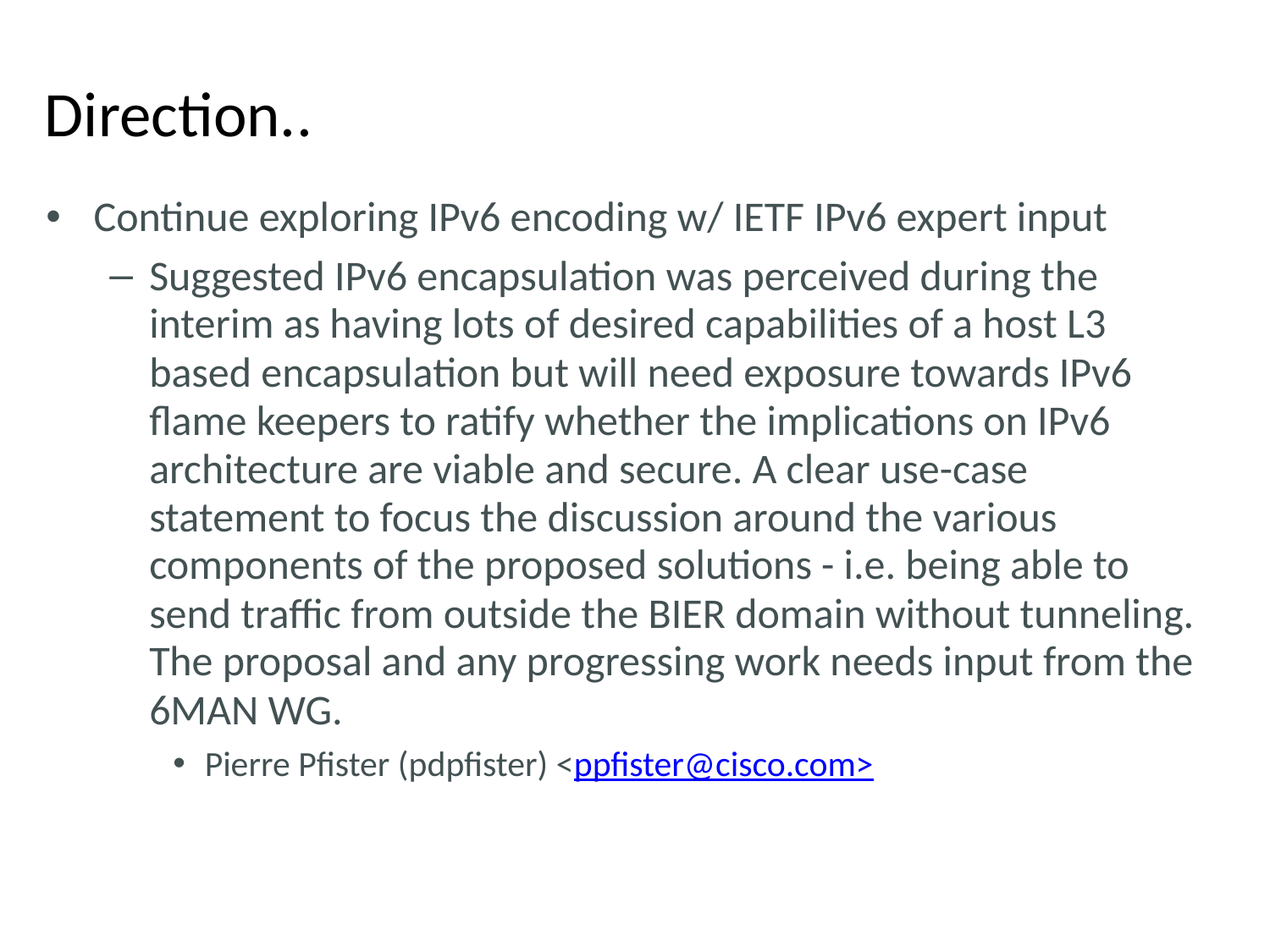

# Direction..
Continue exploring IPv6 encoding w/ IETF IPv6 expert input
Suggested IPv6 encapsulation was perceived during the interim as having lots of desired capabilities of a host L3 based encapsulation but will need exposure towards IPv6 flame keepers to ratify whether the implications on IPv6 architecture are viable and secure. A clear use-case statement to focus the discussion around the various components of the proposed solutions - i.e. being able to send traffic from outside the BIER domain without tunneling. The proposal and any progressing work needs input from the 6MAN WG.
Pierre Pfister (pdpfister) <ppfister@cisco.com>